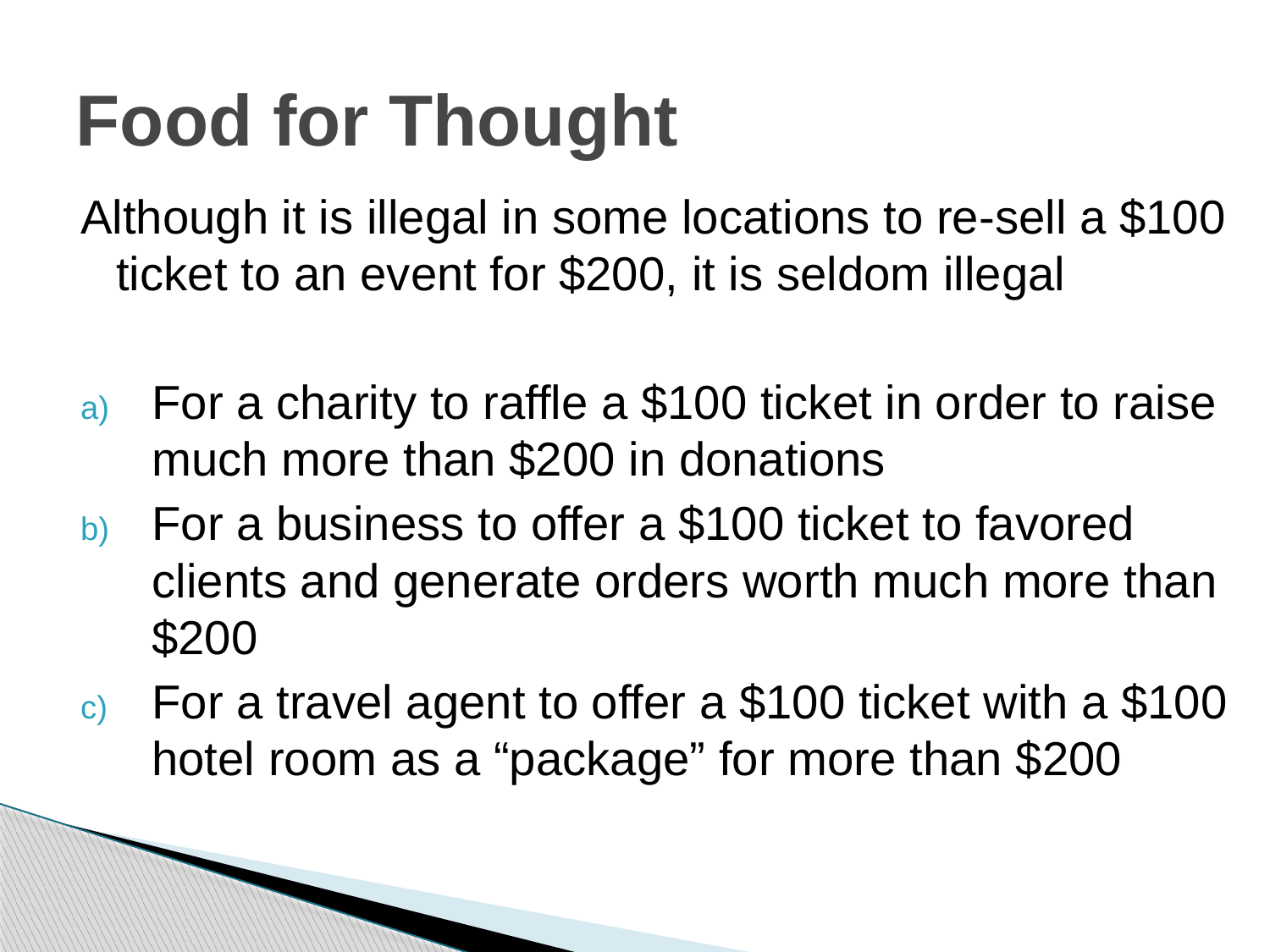

# Food for Thought
Although it is illegal in some locations to re-sell a $100 ticket to an event for $200, it is seldom illegal

For a charity to raffle a $100 ticket in order to raise much more than $200 in donations
For a business to offer a $100 ticket to favored clients and generate orders worth much more than $200
For a travel agent to offer a $100 ticket with a $100 hotel room as a “package” for more than $200